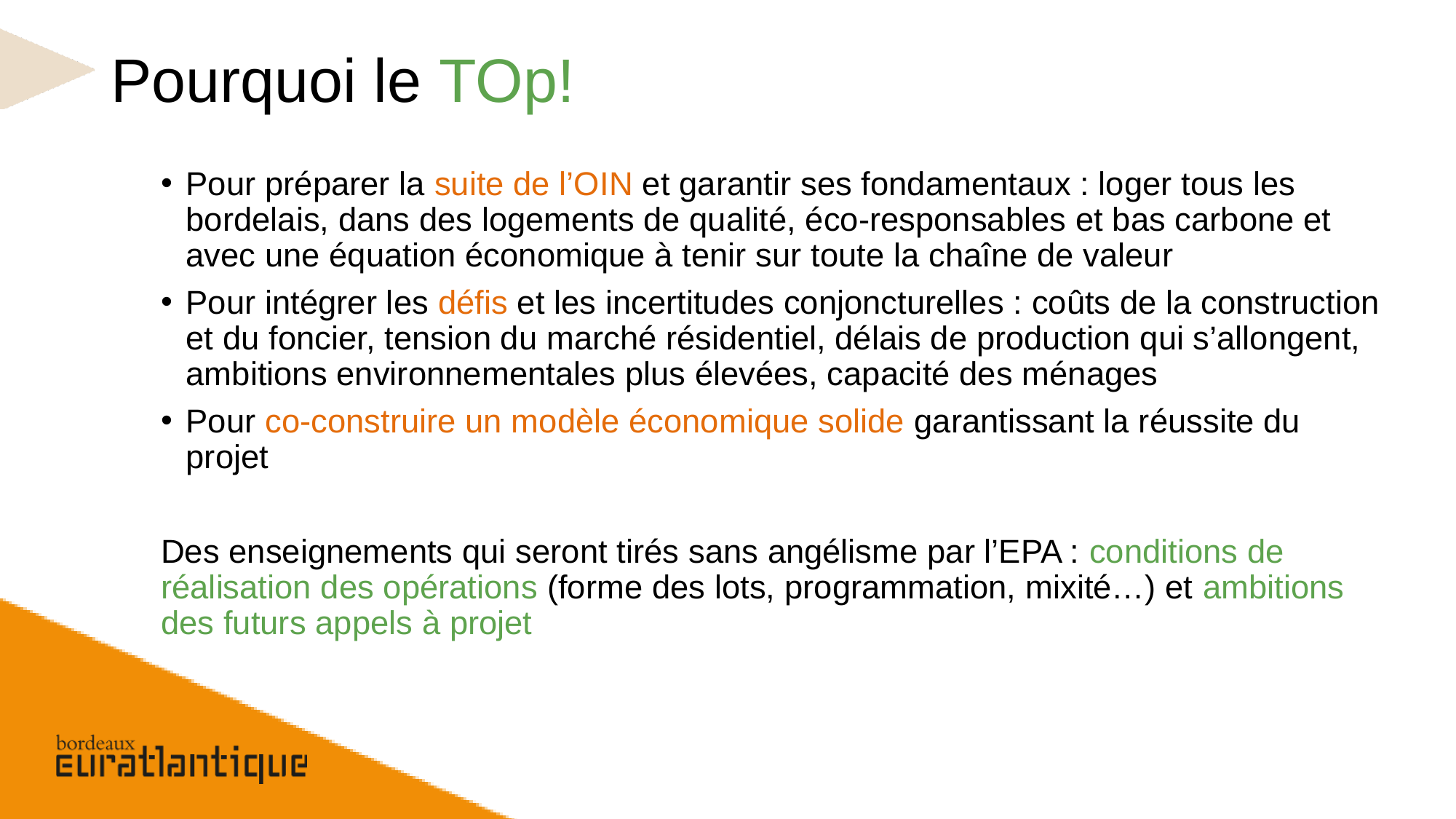

# Pourquoi le TOp!
Pour préparer la suite de l’OIN et garantir ses fondamentaux : loger tous les bordelais, dans des logements de qualité, éco-responsables et bas carbone et avec une équation économique à tenir sur toute la chaîne de valeur
Pour intégrer les défis et les incertitudes conjoncturelles : coûts de la construction et du foncier, tension du marché résidentiel, délais de production qui s’allongent, ambitions environnementales plus élevées, capacité des ménages
Pour co-construire un modèle économique solide garantissant la réussite du projet

Des enseignements qui seront tirés sans angélisme par l’EPA : conditions de réalisation des opérations (forme des lots, programmation, mixité…) et ambitions des futurs appels à projet